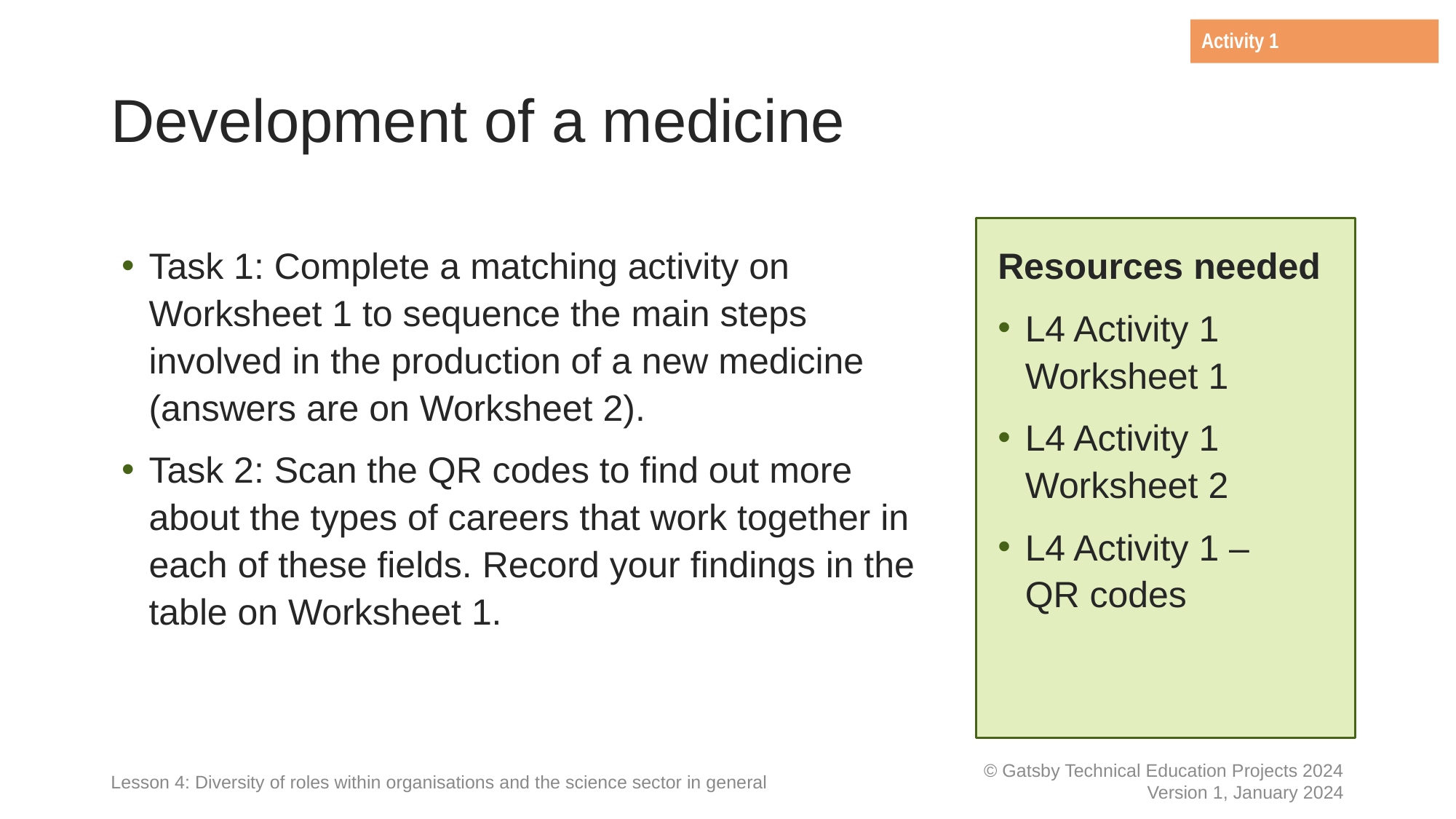

Activity 1
# Development of a medicine
Task 1: Complete a matching activity on Worksheet 1 to sequence the main steps involved in the production of a new medicine (answers are on Worksheet 2).
Task 2: Scan the QR codes to find out more about the types of careers that work together in each of these fields. Record your findings in the table on Worksheet 1.
Resources needed
L4 Activity 1 Worksheet 1
L4 Activity 1 Worksheet 2
L4 Activity 1 –
QR codes

Lesson 4: Diversity of roles within organisations and the science sector in general